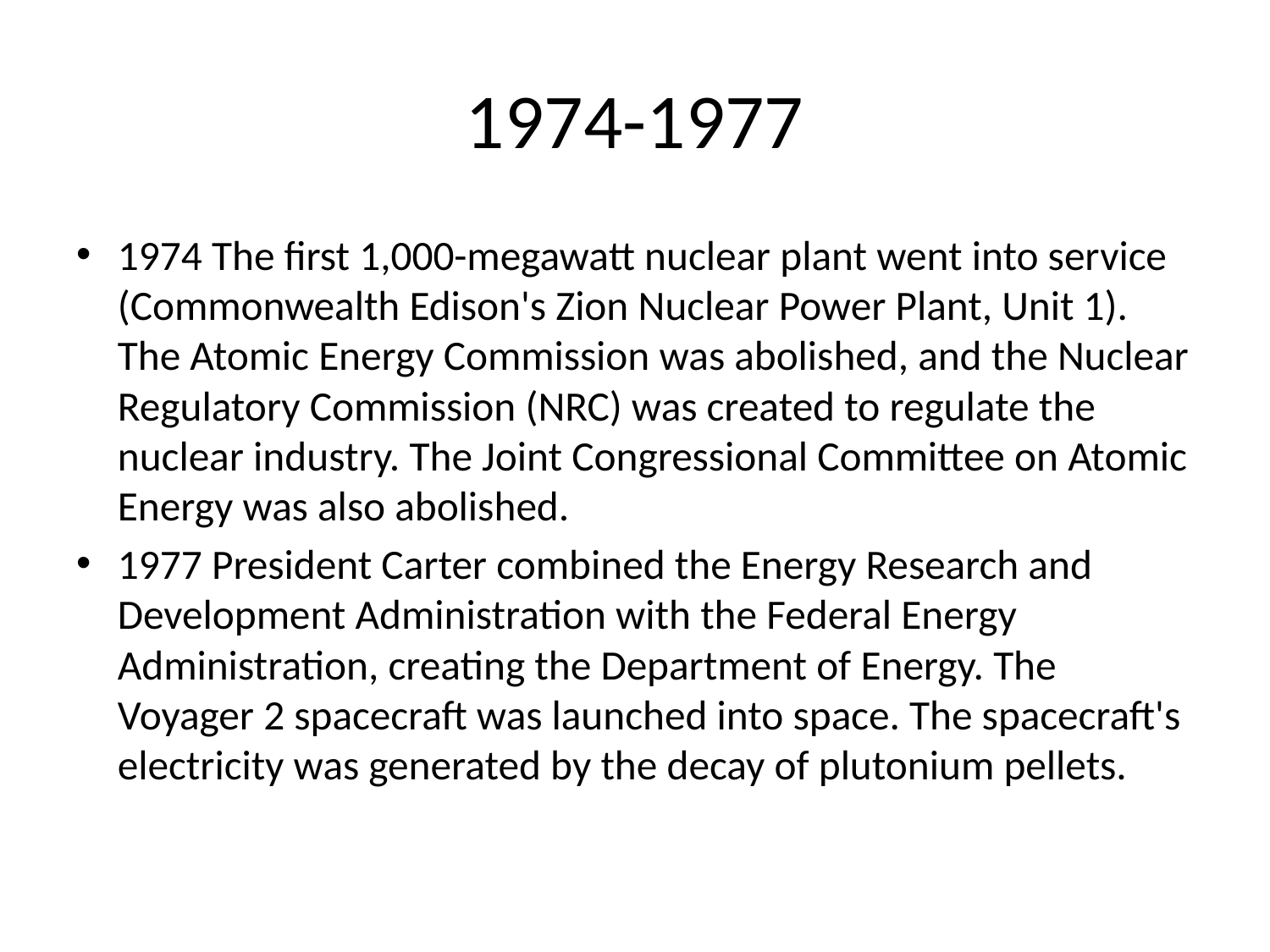

# 1974-1977
1974 The first 1,000-megawatt nuclear plant went into service (Commonwealth Edison's Zion Nuclear Power Plant, Unit 1). The Atomic Energy Commission was abolished, and the Nuclear Regulatory Commission (NRC) was created to regulate the nuclear industry. The Joint Congressional Committee on Atomic Energy was also abolished.
1977 President Carter combined the Energy Research and Development Administration with the Federal Energy Administration, creating the Department of Energy. The Voyager 2 spacecraft was launched into space. The spacecraft's electricity was generated by the decay of plutonium pellets.